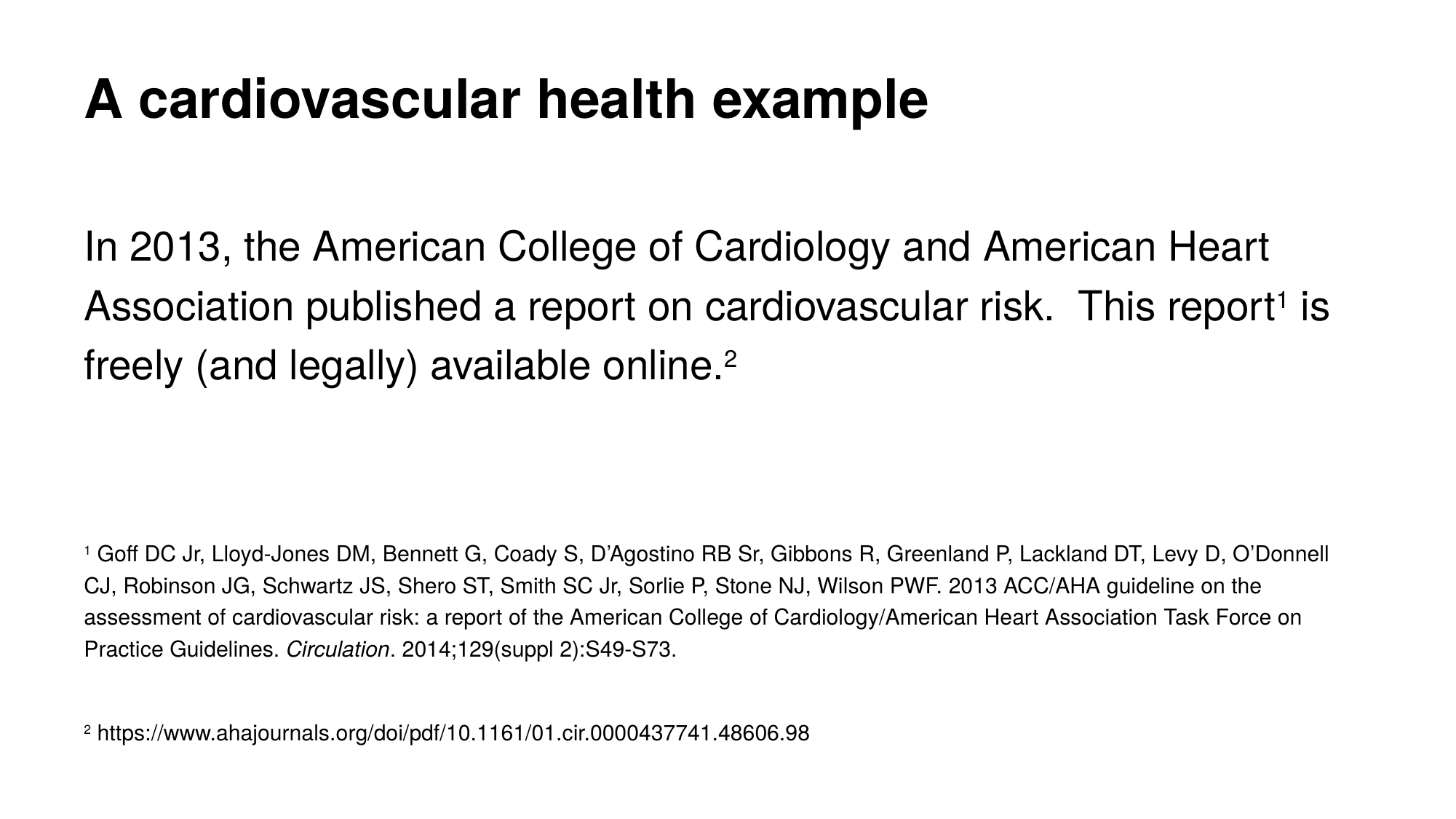

# A cardiovascular health example
In 2013, the American College of Cardiology and American Heart Association published a report on cardiovascular risk.  This report1 is freely (and legally) available online.2

1 Goff DC Jr, Lloyd-Jones DM, Bennett G, Coady S, D’Agostino RB Sr, Gibbons R, Greenland P, Lackland DT, Levy D, O’Donnell CJ, Robinson JG, Schwartz JS, Shero ST, Smith SC Jr, Sorlie P, Stone NJ, Wilson PWF. 2013 ACC/AHA guideline on the assessment of cardiovascular risk: a report of the American College of Cardiology/American Heart Association Task Force on Practice Guidelines. Circulation. 2014;129(suppl 2):S49-S73.

2 https://www.ahajournals.org/doi/pdf/10.1161/01.cir.0000437741.48606.98